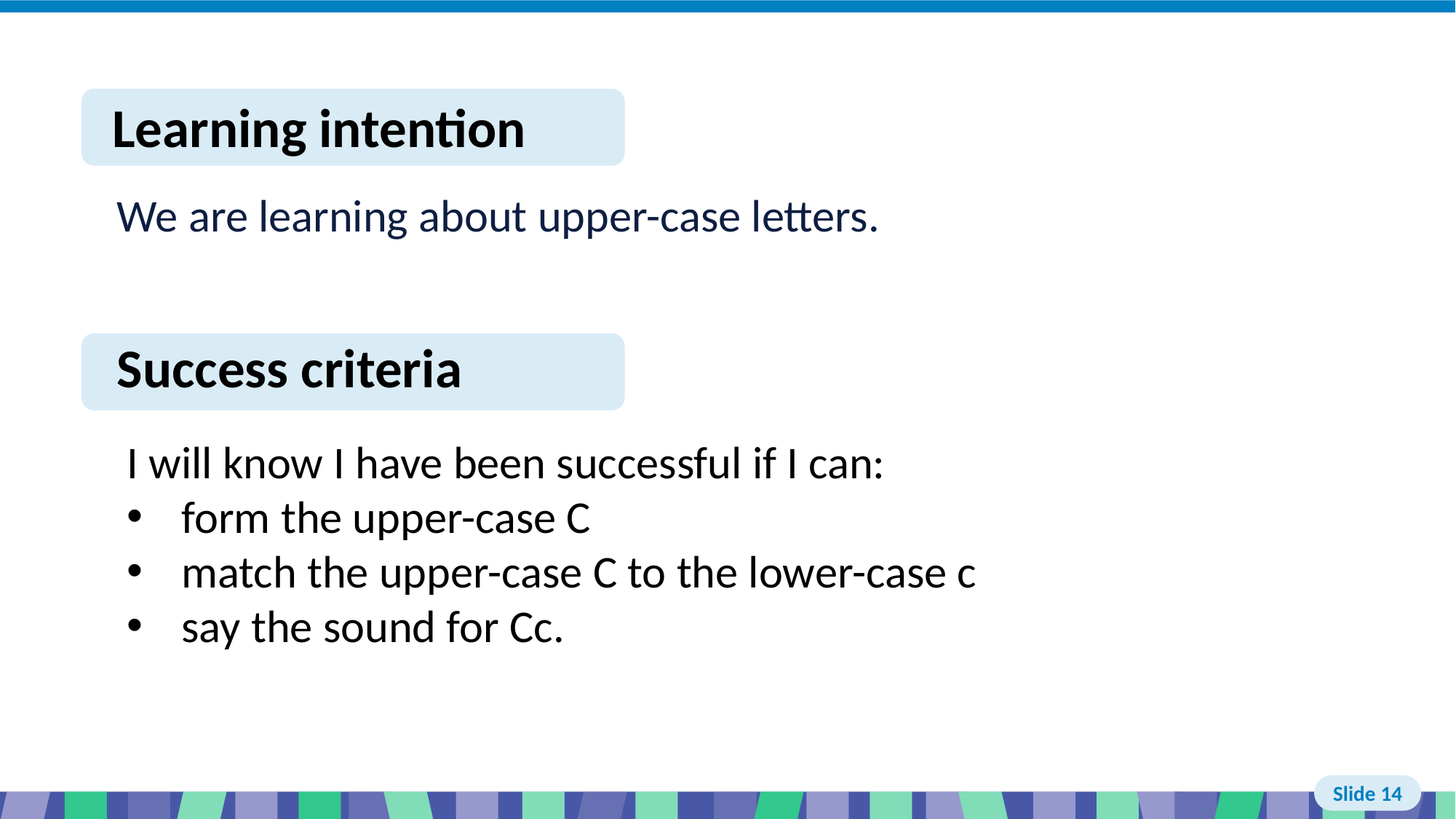

# Slide 14 Learning intention and success criteria
I will know I have been successful if I can:
form the upper-case C
match the upper-case C to the lower-case c
say the sound for Cc.